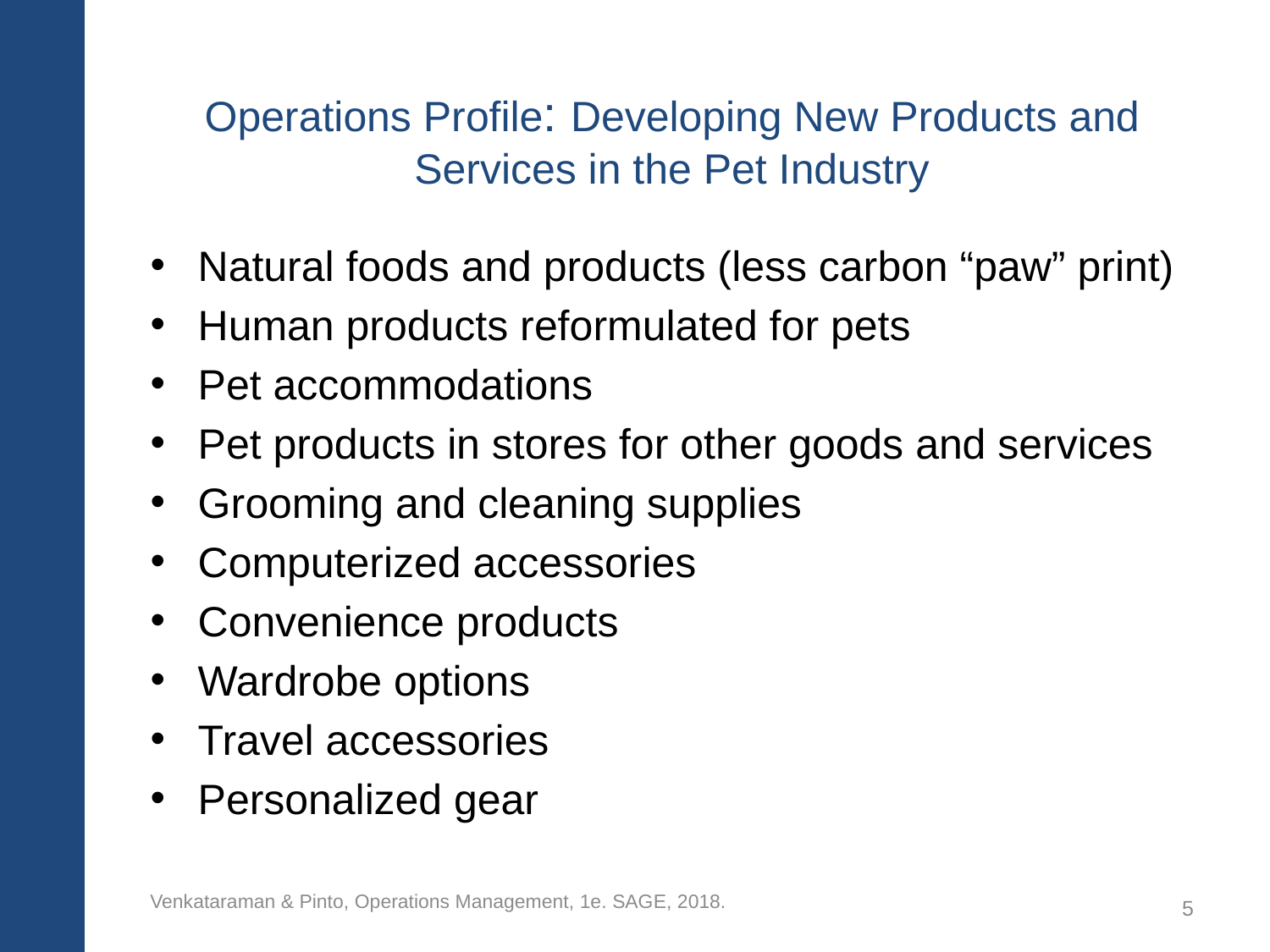

# Operations Profile: Developing New Products and Services in the Pet Industry
Natural foods and products (less carbon “paw” print)
Human products reformulated for pets
Pet accommodations
Pet products in stores for other goods and services
Grooming and cleaning supplies
Computerized accessories
Convenience products
Wardrobe options
Travel accessories
Personalized gear
Venkataraman & Pinto, Operations Management, 1e. SAGE, 2018.
5